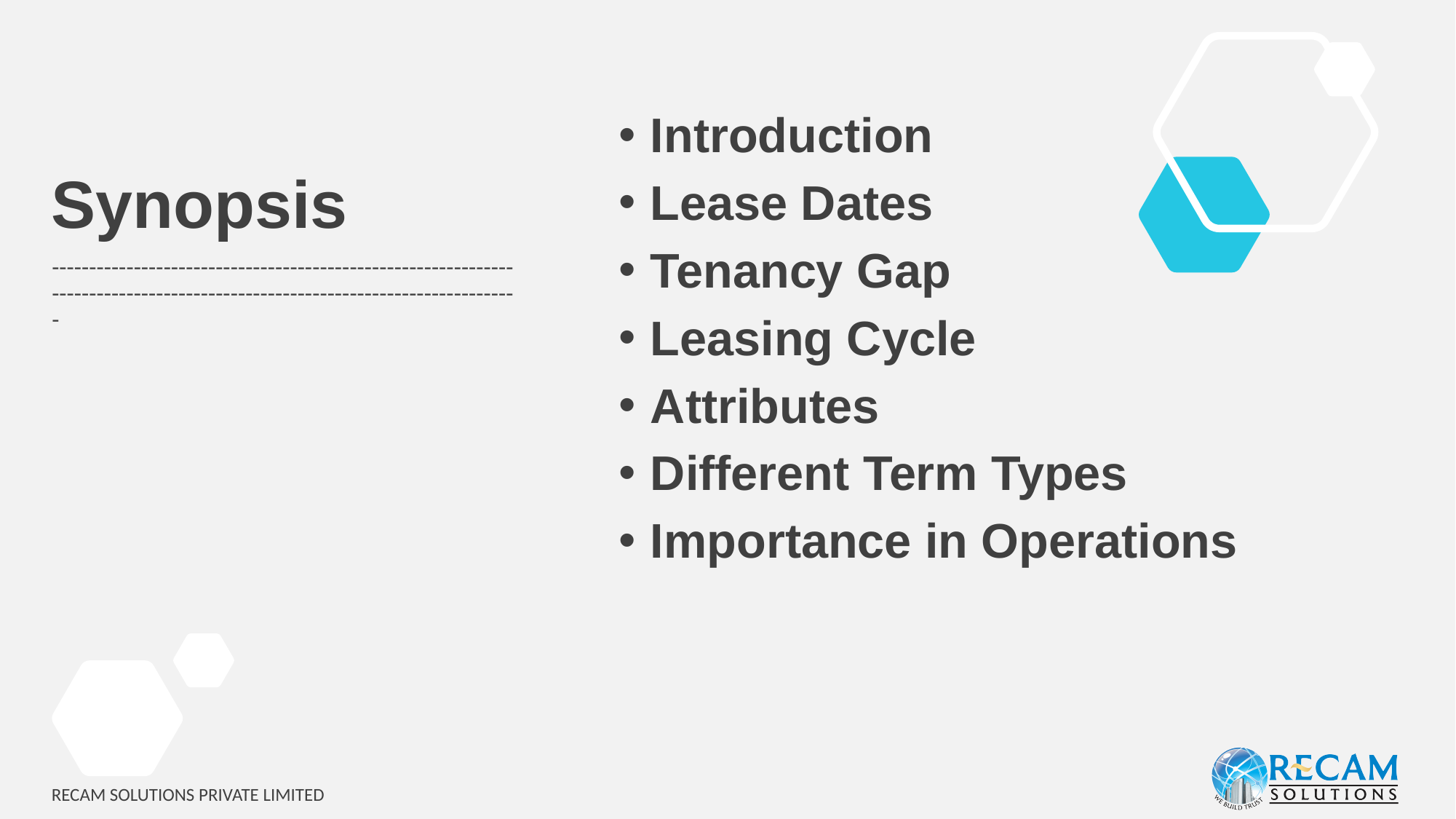

Synopsis
Introduction
Lease Dates
Tenancy Gap
Leasing Cycle
Attributes
Different Term Types
Importance in Operations
-----------------------------------------------------------------------------------------------------------------------------
RECAM SOLUTIONS PRIVATE LIMITED